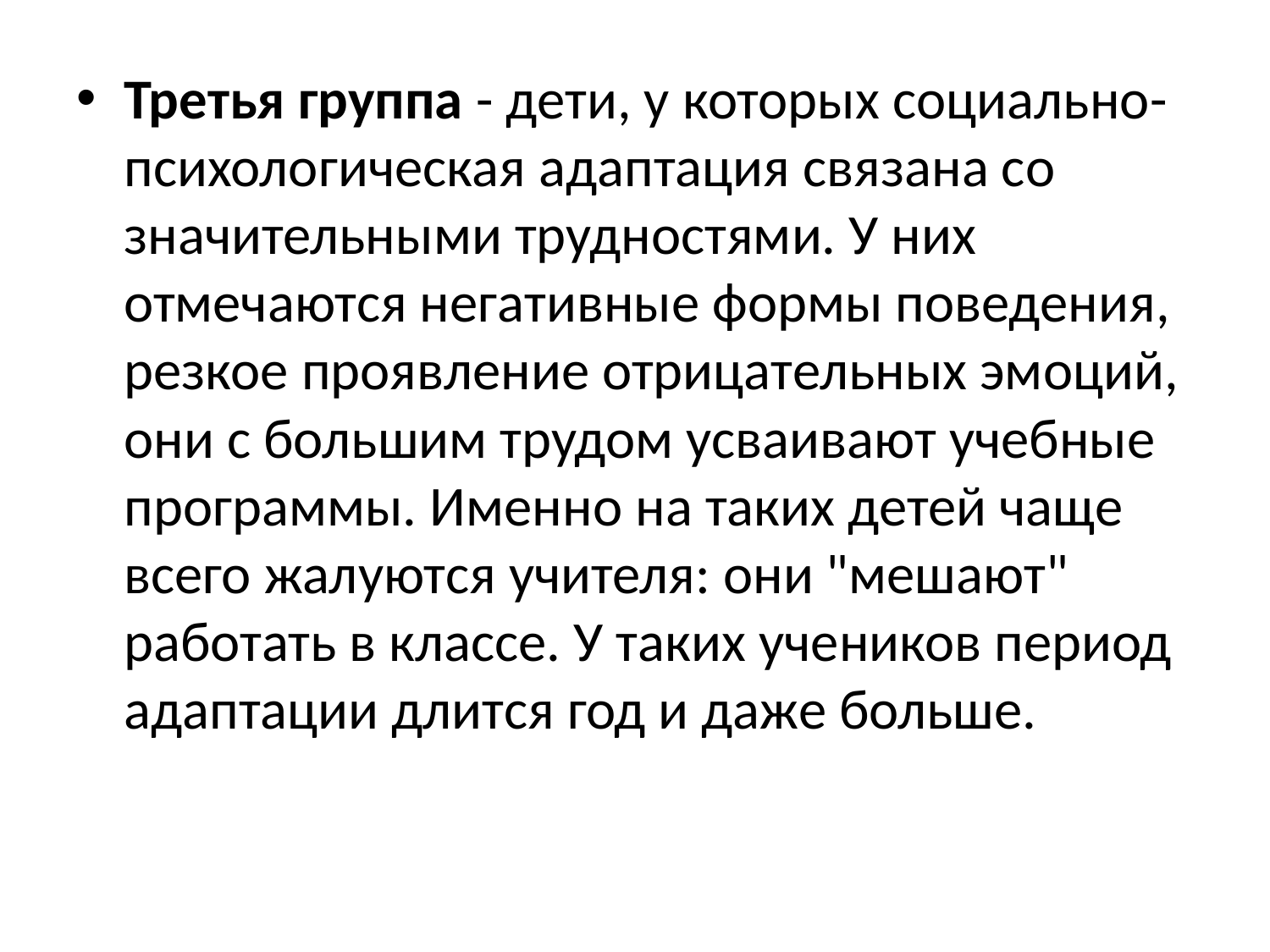

#
Третья группа - дети, у которых социально-психологическая адаптация связана со значительными трудностями. У них отмечаются негативные формы поведения, резкое проявление отрицательных эмоций, они с большим трудом усваивают учебные программы. Именно на таких детей чаще всего жалуются учителя: они "мешают" работать в классе. У таких учеников период адаптации длится год и даже больше.